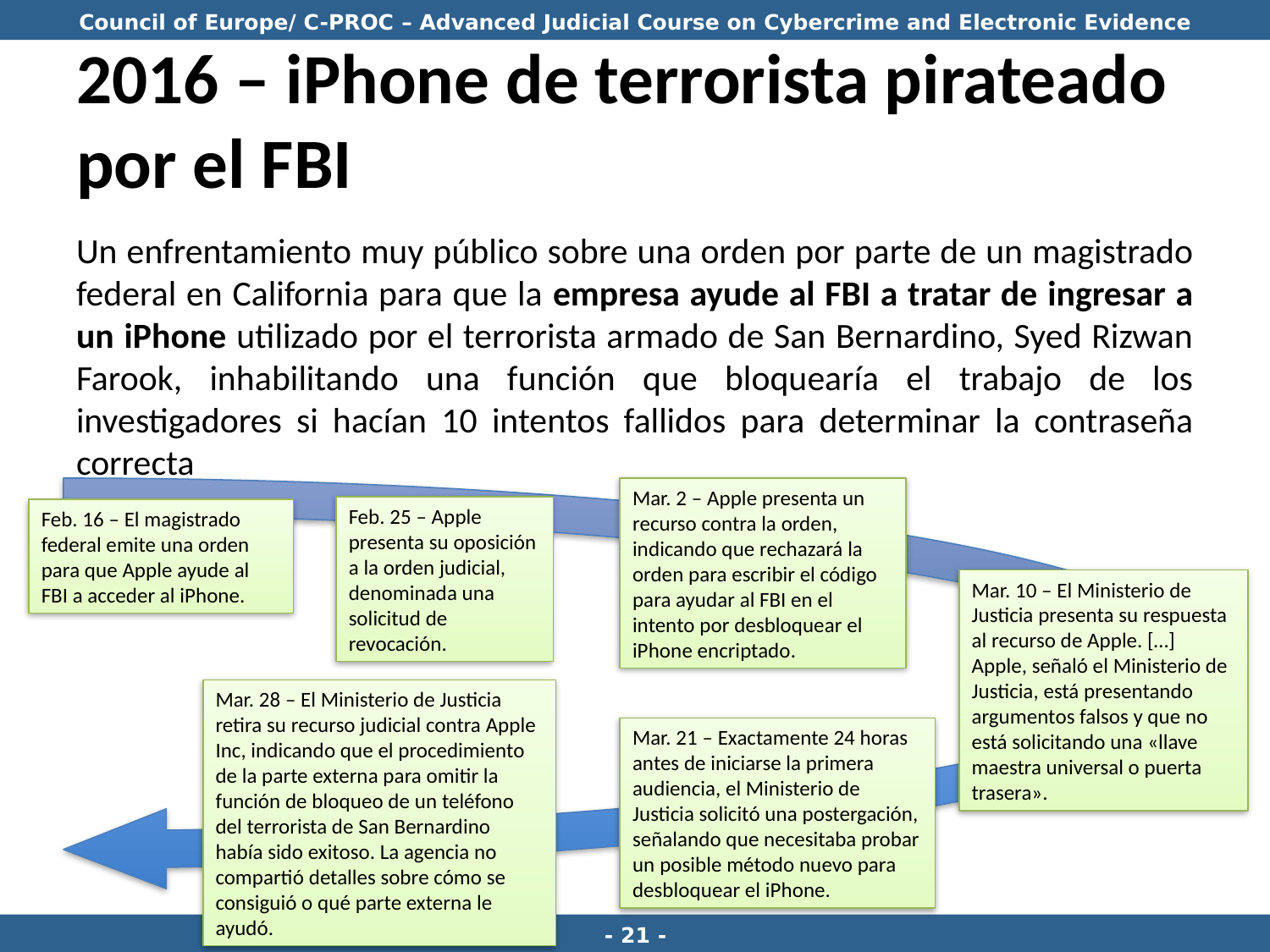

# 2016 – iPhone de terrorista pirateado por el FBI
Un enfrentamiento muy público sobre una orden por parte de un magistrado federal en California para que la empresa ayude al FBI a tratar de ingresar a un iPhone utilizado por el terrorista armado de San Bernardino, Syed Rizwan Farook, inhabilitando una función que bloquearía el trabajo de los investigadores si hacían 10 intentos fallidos para determinar la contraseña correcta

Mar. 2 – Apple presenta un recurso contra la orden, indicando que rechazará la orden para escribir el código para ayudar al FBI en el intento por desbloquear el iPhone encriptado.
Feb. 25 – Apple presenta su oposición a la orden judicial, denominada una solicitud de revocación.
Feb. 16 – El magistrado federal emite una orden para que Apple ayude al FBI a acceder al iPhone.
Mar. 10 – El Ministerio de Justicia presenta su respuesta al recurso de Apple. […] Apple, señaló el Ministerio de Justicia, está presentando argumentos falsos y que no está solicitando una «llave maestra universal o puerta trasera».
Mar. 28 – El Ministerio de Justicia retira su recurso judicial contra Apple Inc, indicando que el procedimiento de la parte externa para omitir la función de bloqueo de un teléfono del terrorista de San Bernardino había sido exitoso. La agencia no compartió detalles sobre cómo se consiguió o qué parte externa le ayudó.
Mar. 21 – Exactamente 24 horas antes de iniciarse la primera audiencia, el Ministerio de Justicia solicitó una postergación, señalando que necesitaba probar un posible método nuevo para desbloquear el iPhone.